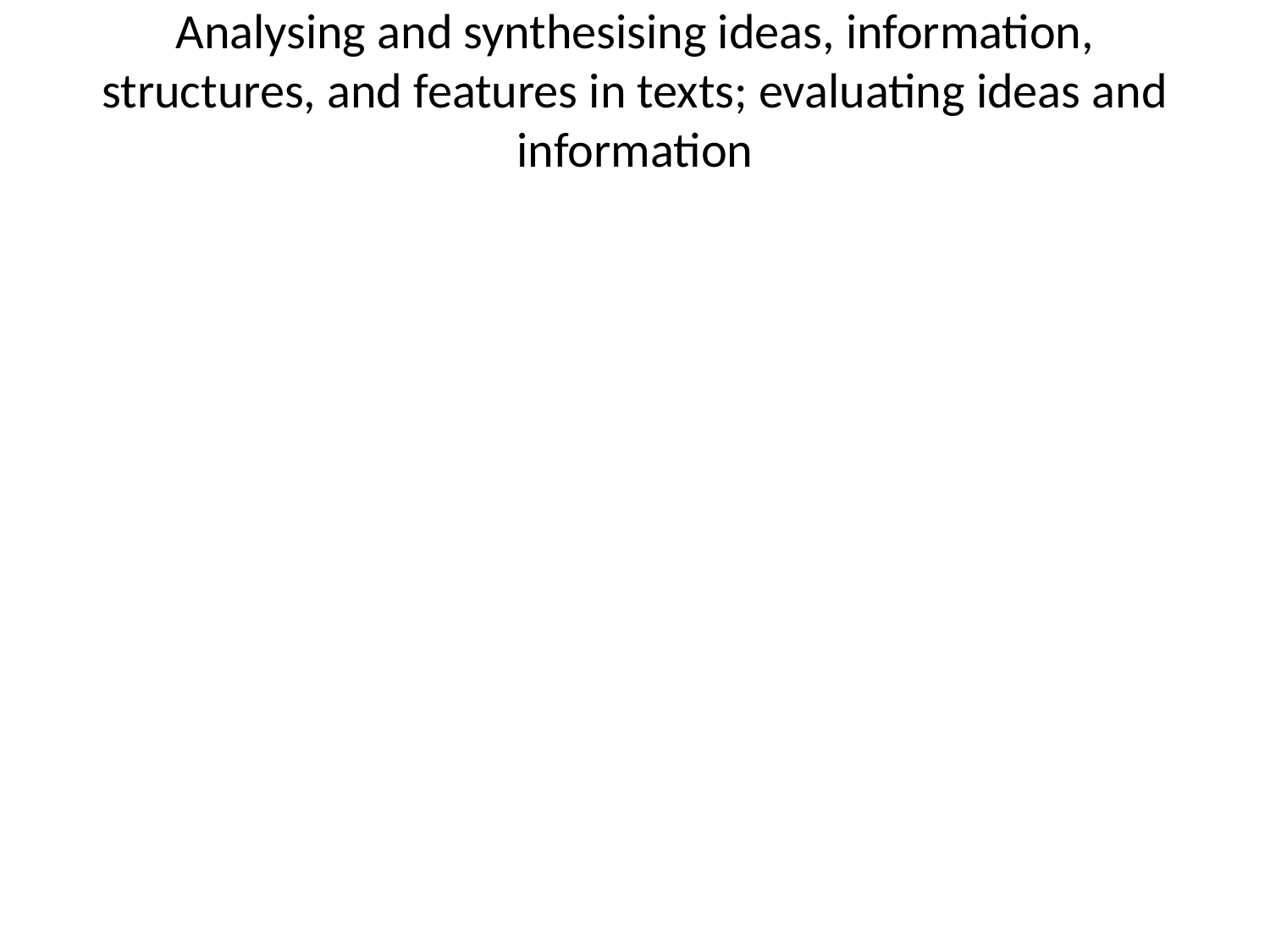

# Analysing and synthesising ideas, information, structures, and features in texts; evaluating ideas and information